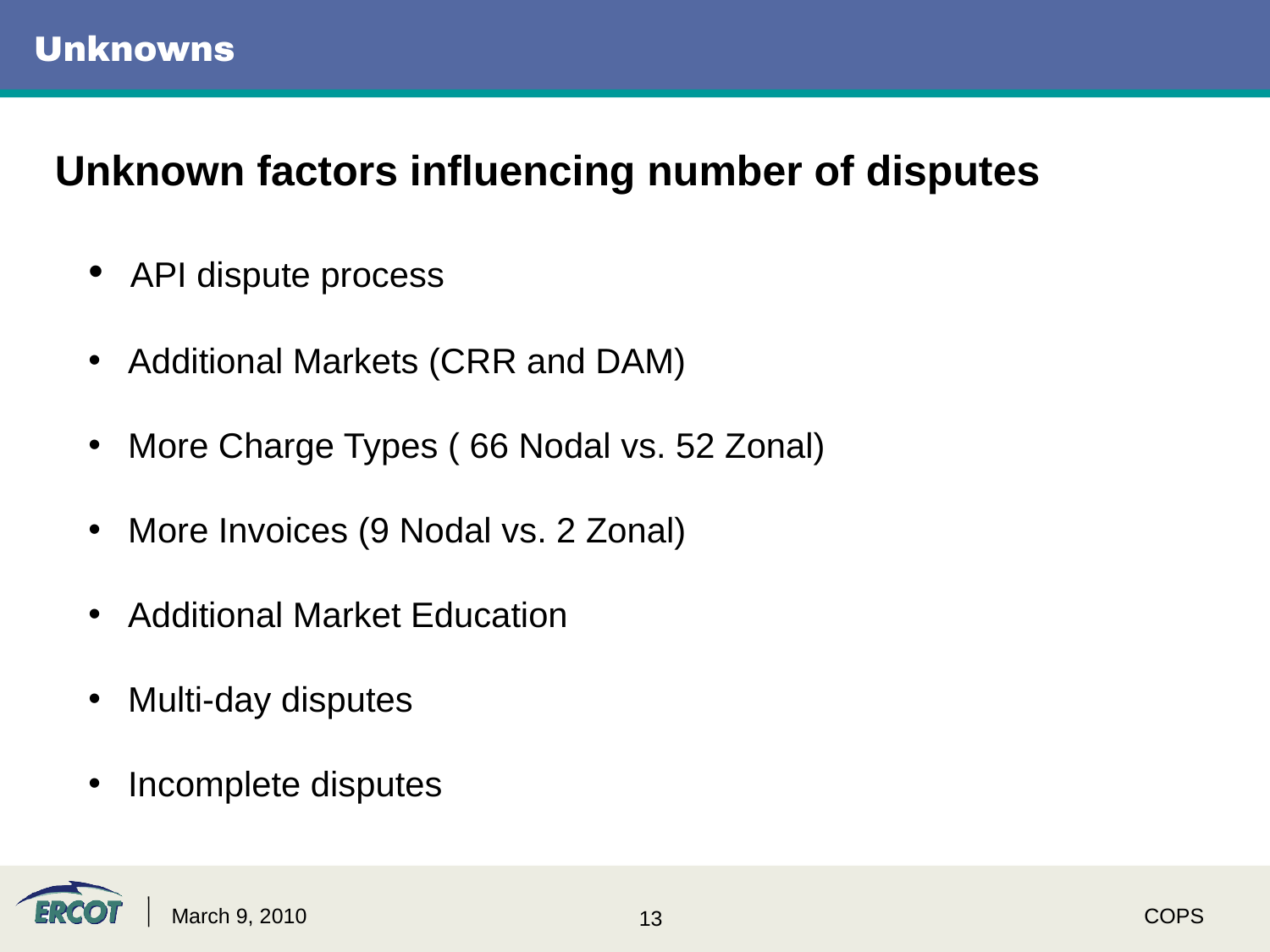

# Unknowns
Unknown factors influencing number of disputes

 API dispute process

 Additional Markets (CRR and DAM)

 More Charge Types ( 66 Nodal vs. 52 Zonal)

 More Invoices (9 Nodal vs. 2 Zonal)

 Additional Market Education

 Multi-day disputes

 Incomplete disputes

March 9, 2010
COPS